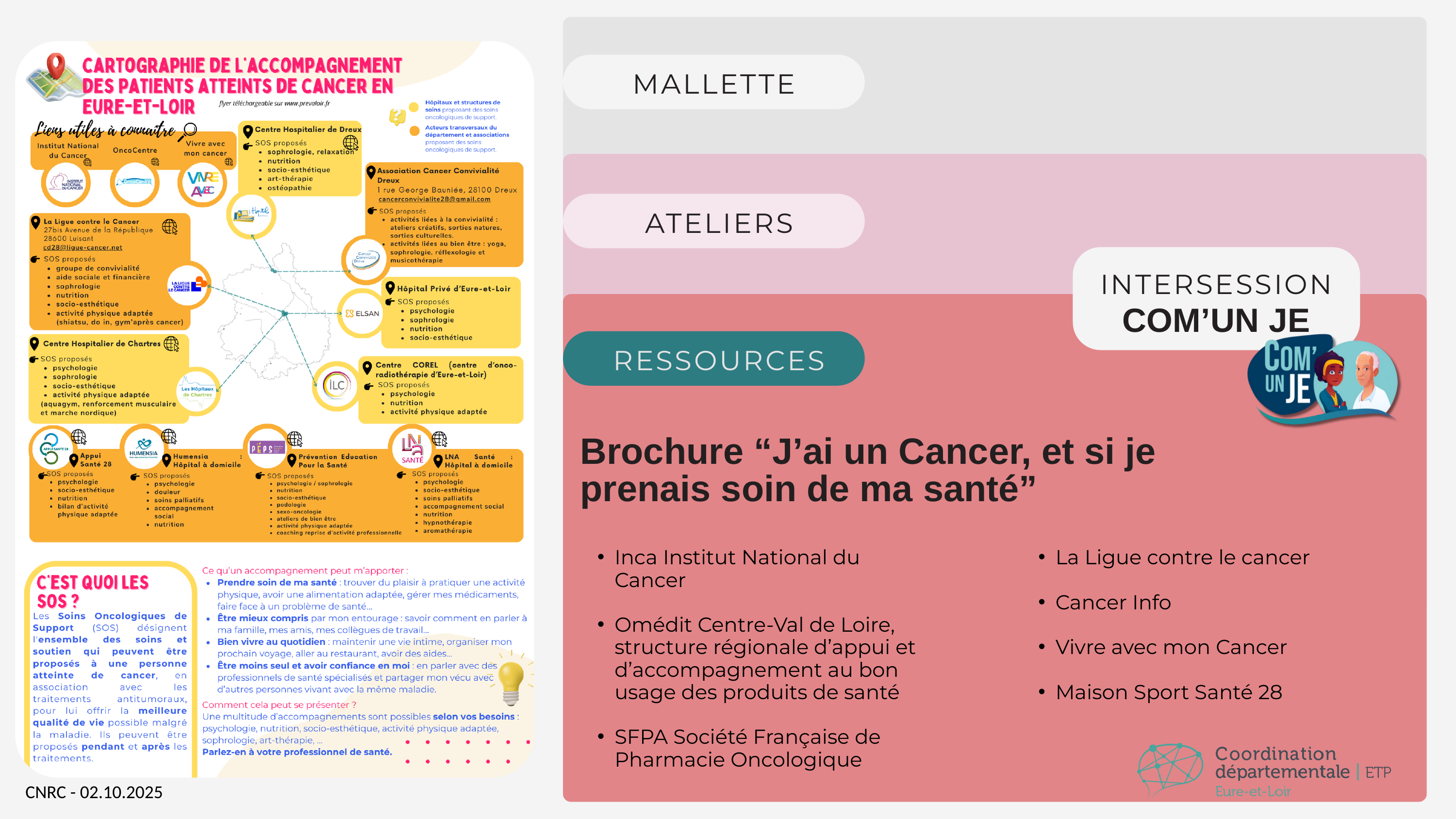

MALLETTE

ATELIERS

INTERSESSION
COM’UN JE

RESSOURCES
Brochure “J’ai un Cancer, et si je prenais soin de ma santé”
Inca Institut National du Cancer

Omédit Centre-Val de Loire, structure régionale d’appui et d’accompagnement au bon usage des produits de santé

SFPA Société Française de Pharmacie Oncologique
La Ligue contre le cancer

Cancer Info

Vivre avec mon Cancer

Maison Sport Santé 28

CNRC - 02.10.2025